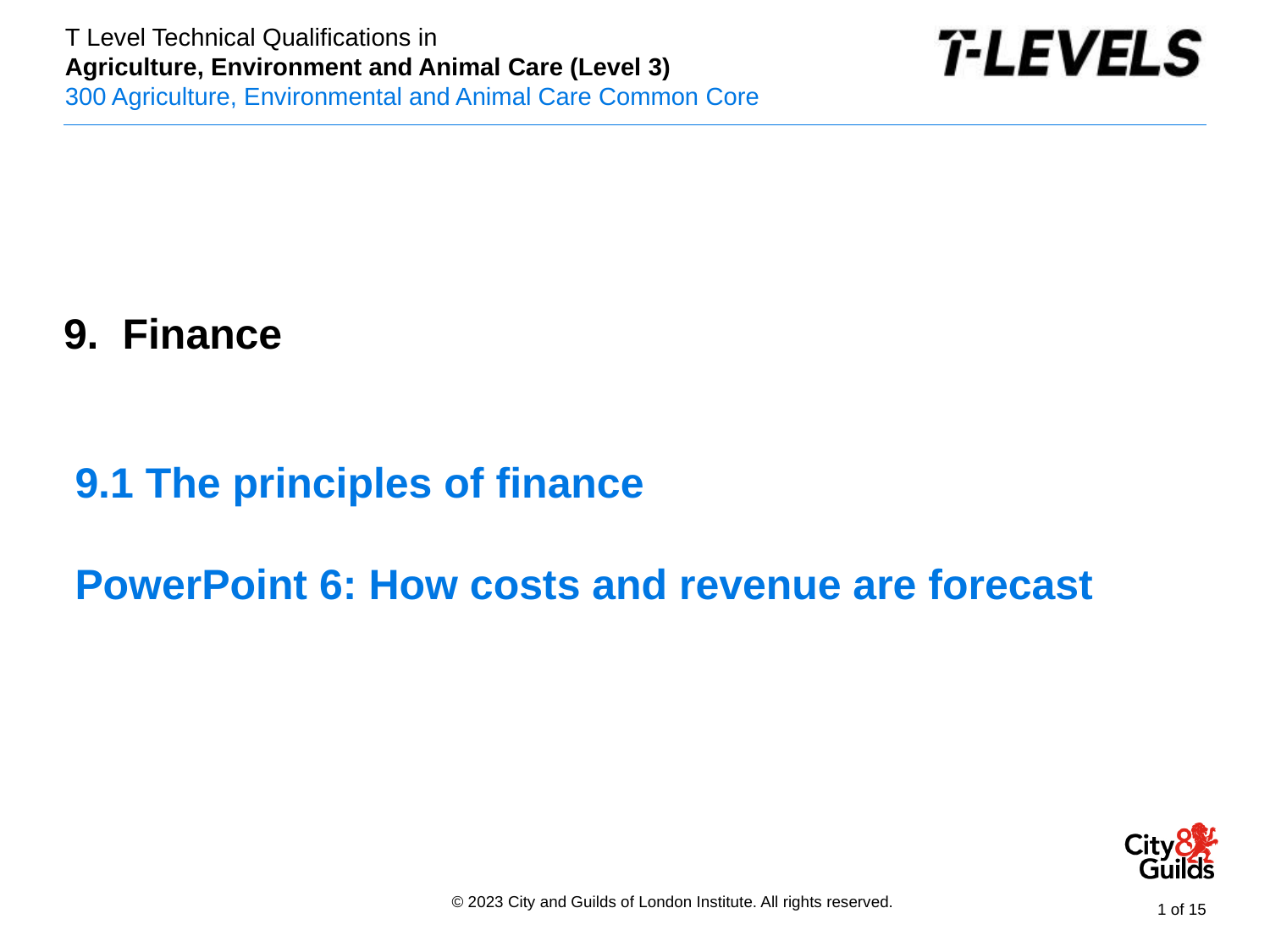

PowerPoint presentation
9.  Finance
# 9.1 The principles of finance PowerPoint 6: How costs and revenue are forecast